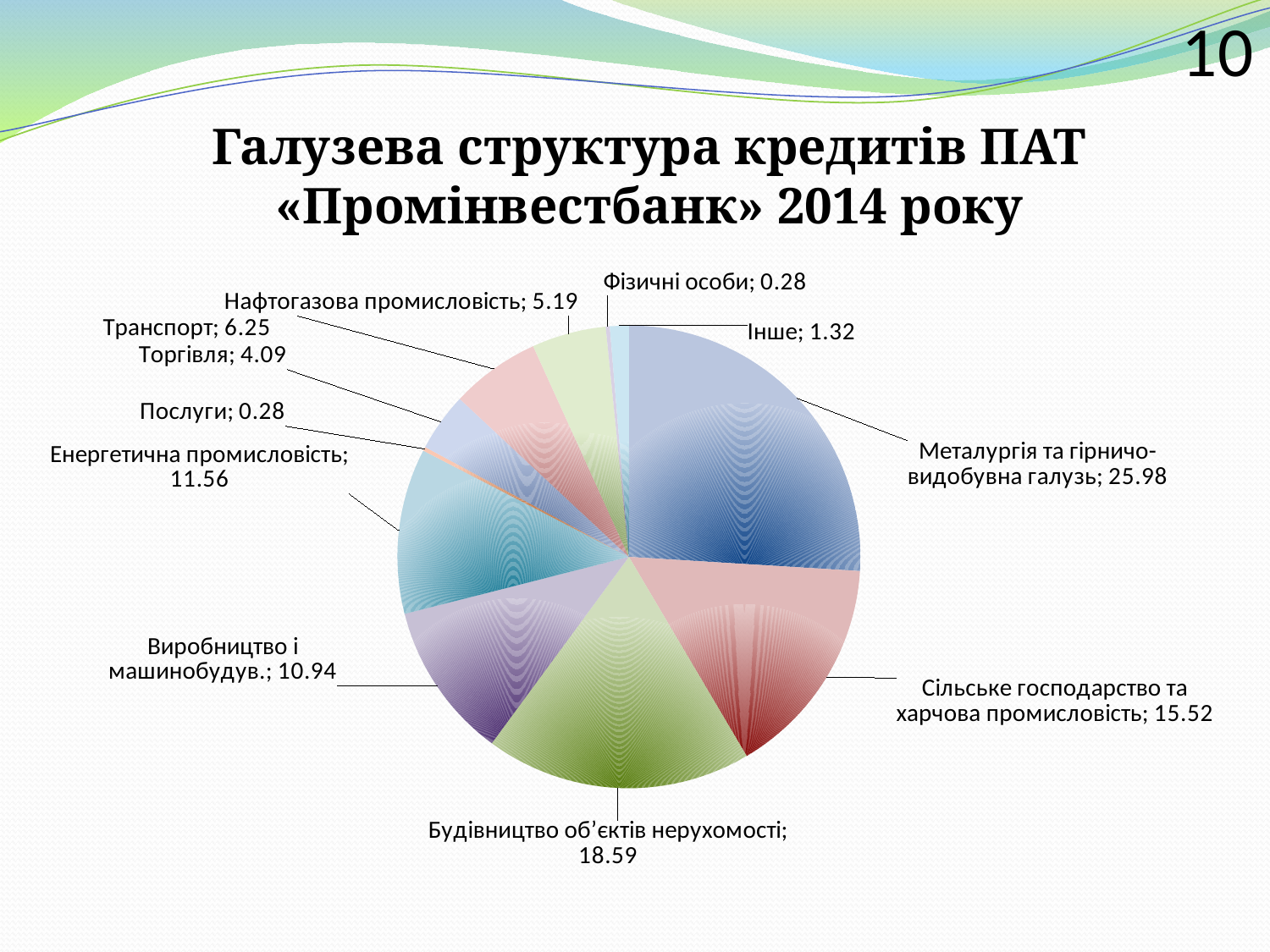

10
Галузева структура кредитів ПАТ «Промінвестбанк» 2014 року

### Chart

| Category | Продажи |
|---|---|
| Металургія та гірничо-видобувна галузь | 25.97999999999999 |
| Сільське господарство та харчова промисловість | 15.52 |
| Будівництво об’єктів нерухомості | 18.59 |
| Виробництво і машинобудув. | 10.94 |
| Енергетична промисловість | 11.56 |
| Послуги | 0.2800000000000001 |
| Торгівля | 4.09 |
| Транспорт | 6.25 |
| Нафтогазова промисловість | 5.1899999999999995 |
| Фізичні особи | 0.2800000000000001 |
| Інше | 1.32 |